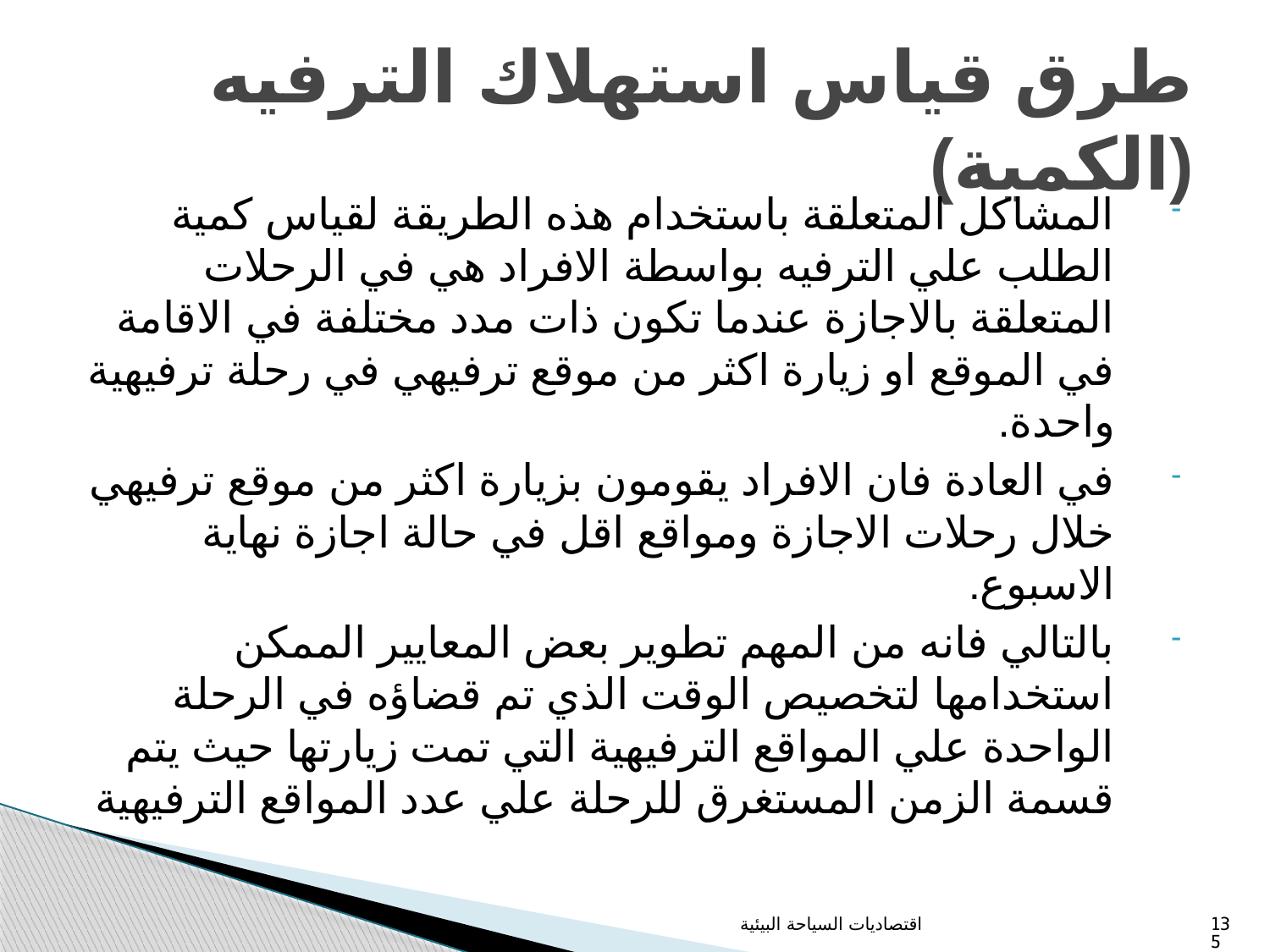

# طرق قياس استهلاك الترفيه (الكمية)
المشاكل المتعلقة باستخدام هذه الطريقة لقياس كمية الطلب علي الترفيه بواسطة الافراد هي في الرحلات المتعلقة بالاجازة عندما تكون ذات مدد مختلفة في الاقامة في الموقع او زيارة اكثر من موقع ترفيهي في رحلة ترفيهية واحدة.
في العادة فان الافراد يقومون بزيارة اكثر من موقع ترفيهي خلال رحلات الاجازة ومواقع اقل في حالة اجازة نهاية الاسبوع.
بالتالي فانه من المهم تطوير بعض المعايير الممكن استخدامها لتخصيص الوقت الذي تم قضاؤه في الرحلة الواحدة علي المواقع الترفيهية التي تمت زيارتها حيث يتم قسمة الزمن المستغرق للرحلة علي عدد المواقع الترفيهية
اقتصاديات السياحة البيئية
135